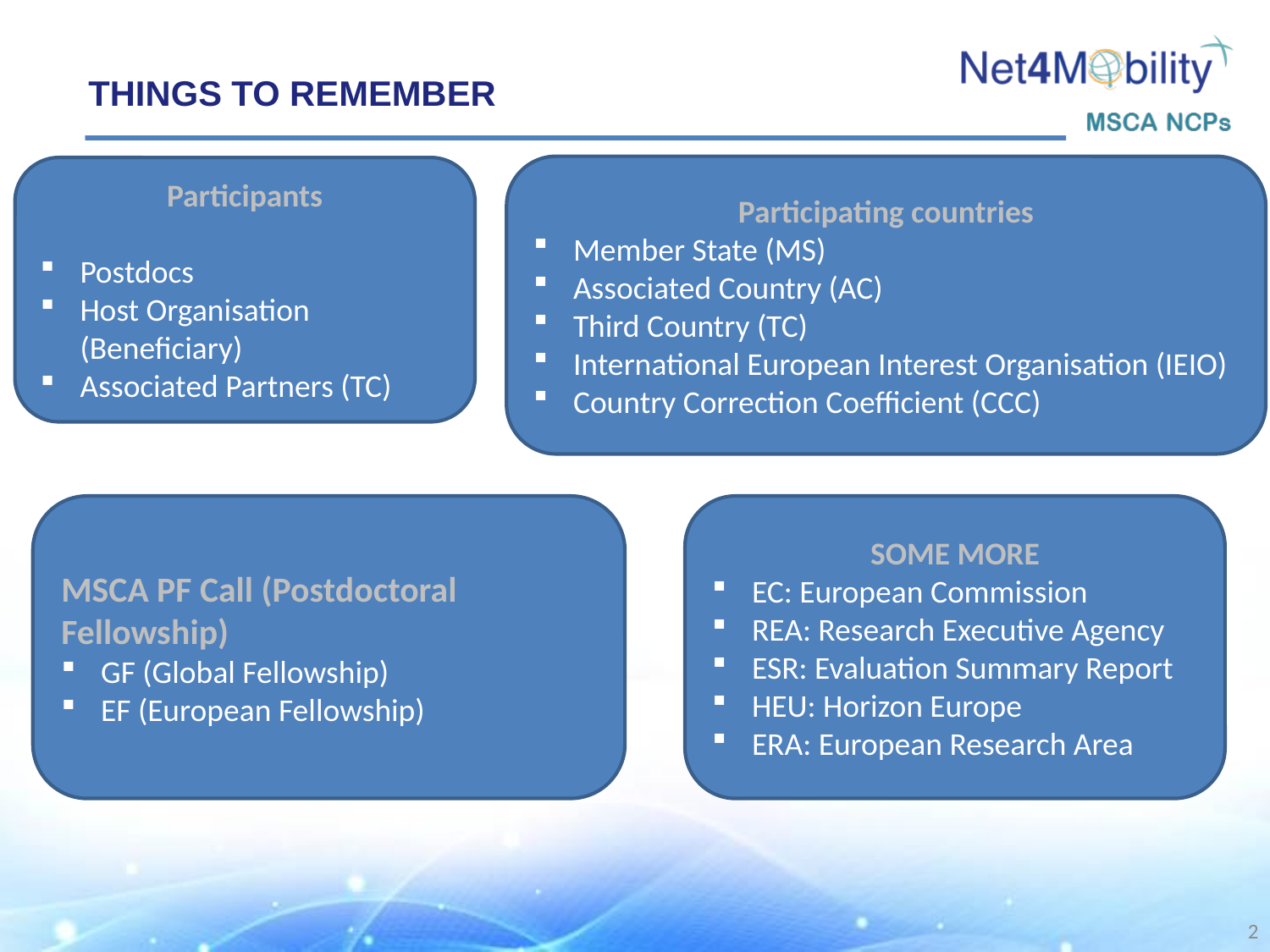

THINGS TO REMEMBER

Participating countries
Member State (MS)
Associated Country (AC)
Third Country (TC)
International European Interest Organisation (IEIO)
Country Correction Coefficient (CCC)

Participants

Postdocs
Host Organisation (Beneficiary)
Associated Partners (TC)

MSCA PF Call (Postdoctoral Fellowship)
GF (Global Fellowship)
EF (European Fellowship)

SOME MORE
EC: European Commission
REA: Research Executive Agency
ESR: Evaluation Summary Report
HEU: Horizon Europe
ERA: European Research Area

2